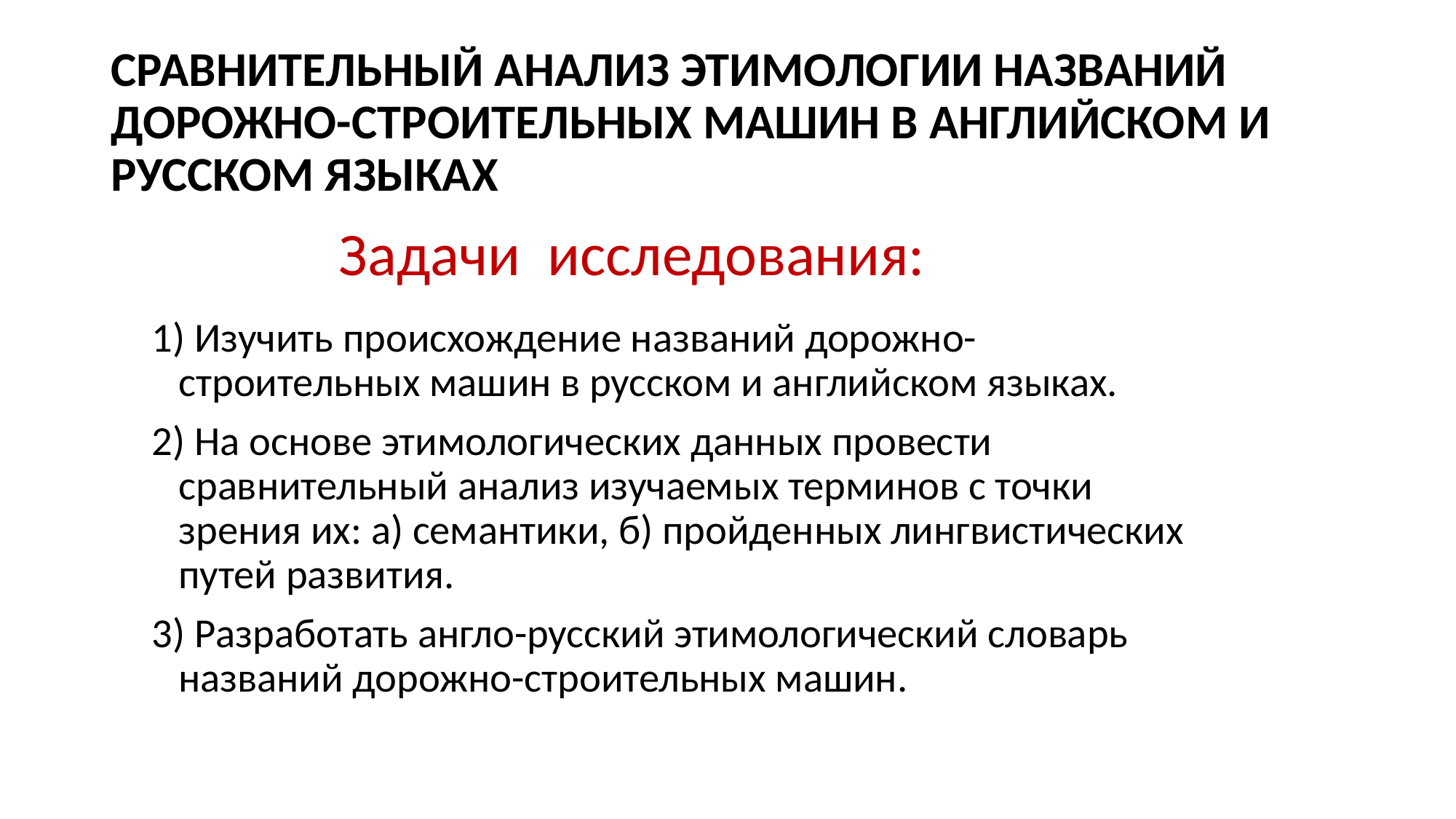

# сравнительный анализ этимологии названий дорожно-строительных машин в английском и русском языках
Задачи  исследования:
1) Изучить происхождение названий дорожно-строительных машин в русском и английском языках.
2) На основе этимологических данных провести сравнительный анализ изучаемых терминов с точки зрения их: а) семантики, б) пройденных лингвистических путей развития.
3) Разработать англо-русский этимологический словарь названий дорожно-строительных машин.